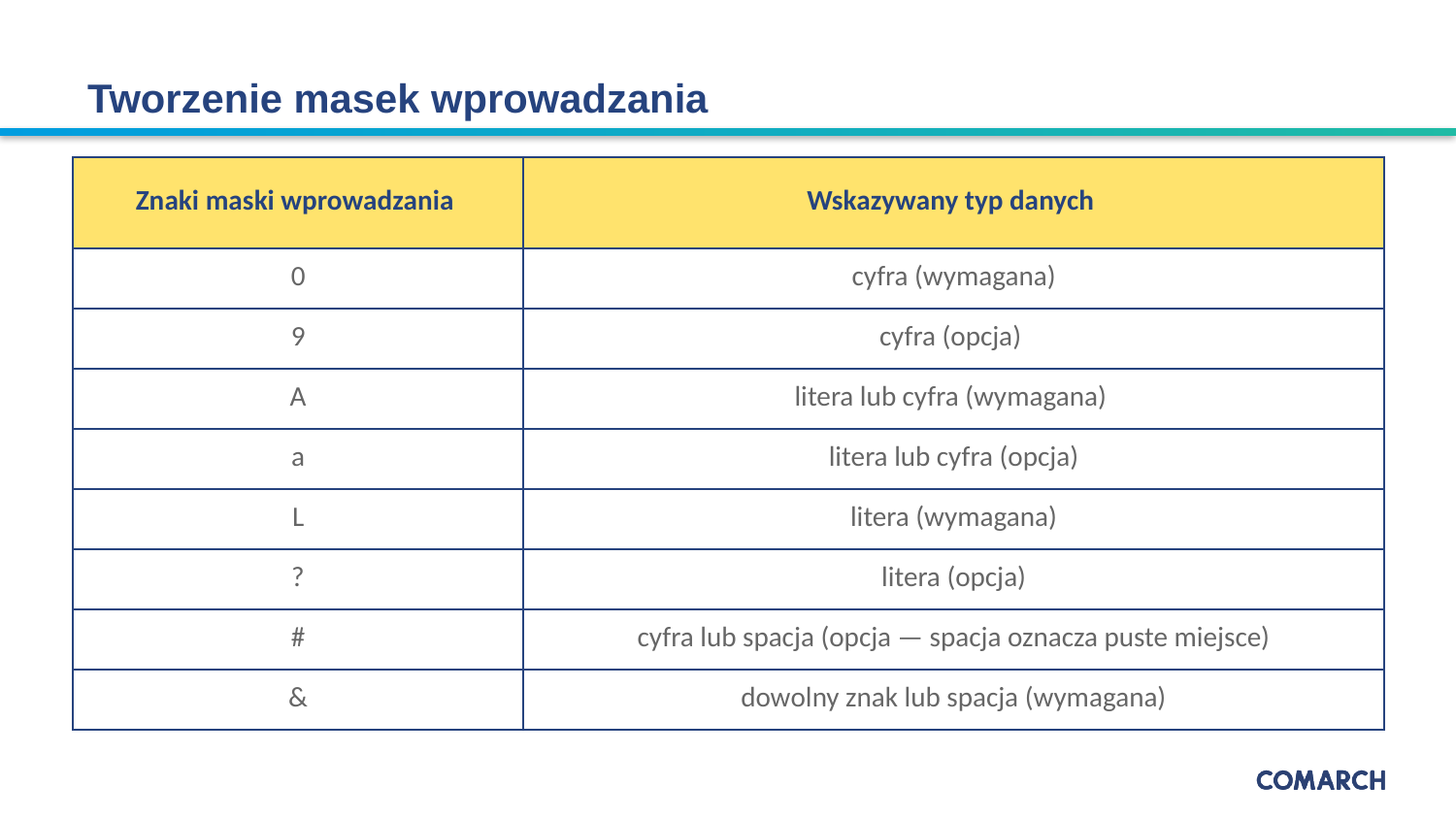

# Tworzenie masek wprowadzania
| Znaki maski wprowadzania | Wskazywany typ danych |
| --- | --- |
| 0 | cyfra (wymagana) |
| 9 | cyfra (opcja) |
| A | litera lub cyfra (wymagana) |
| a | litera lub cyfra (opcja) |
| L | litera (wymagana) |
| ? | litera (opcja) |
| # | cyfra lub spacja (opcja — spacja oznacza puste miejsce) |
| & | dowolny znak lub spacja (wymagana) |